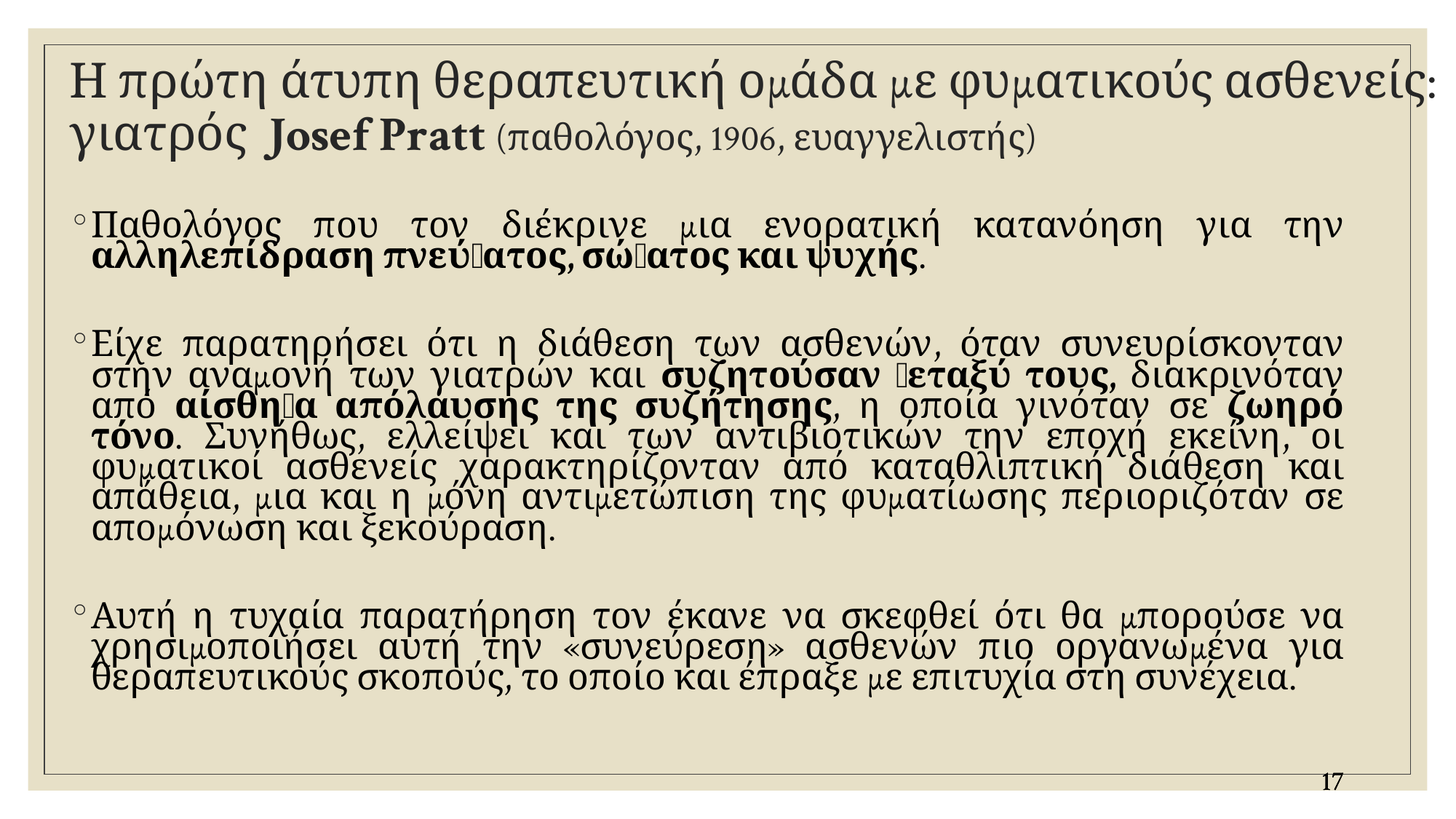

# Η πρώτη άτυπη θεραπευτική ομάδα με φυματικούς ασθενείς: γιατρός  Josef Pratt (παθολόγος, 1906, ευαγγελιστής)
Παθολόγος που τον διέκρινε μια ενορατική κατανόηση για την αλληλεπίδραση πνεύματος, σώματος και ψυχής.

Είχε παρατηρήσει ότι η διάθεση των ασθενών, όταν συνευρίσκονταν στην αναμονή των γιατρών και συζητούσαν μεταξύ τους, διακρινόταν από αίσθημα απόλαυσης της συζήτησης, η οποία γινόταν σε ζωηρό τόνο. Συνήθως, ελλείψει και των αντιβιοτικών την εποχή εκείνη, οι φυματικοί ασθενείς χαρακτηρίζονταν από καταθλιπτική διάθεση και απάθεια, μια και η μόνη αντιμετώπιση της φυματίωσης περιοριζόταν σε απομόνωση και ξεκούραση.

Αυτή η τυχαία παρατήρηση τον έκανε να σκεφθεί ότι θα μπορούσε να χρησιμοποιήσει αυτή την «συνεύρεση» ασθενών πιο οργανωμένα για θεραπευτικούς σκοπούς, το οποίο και έπραξε με επιτυχία στη συνέχεια.

17
17
17